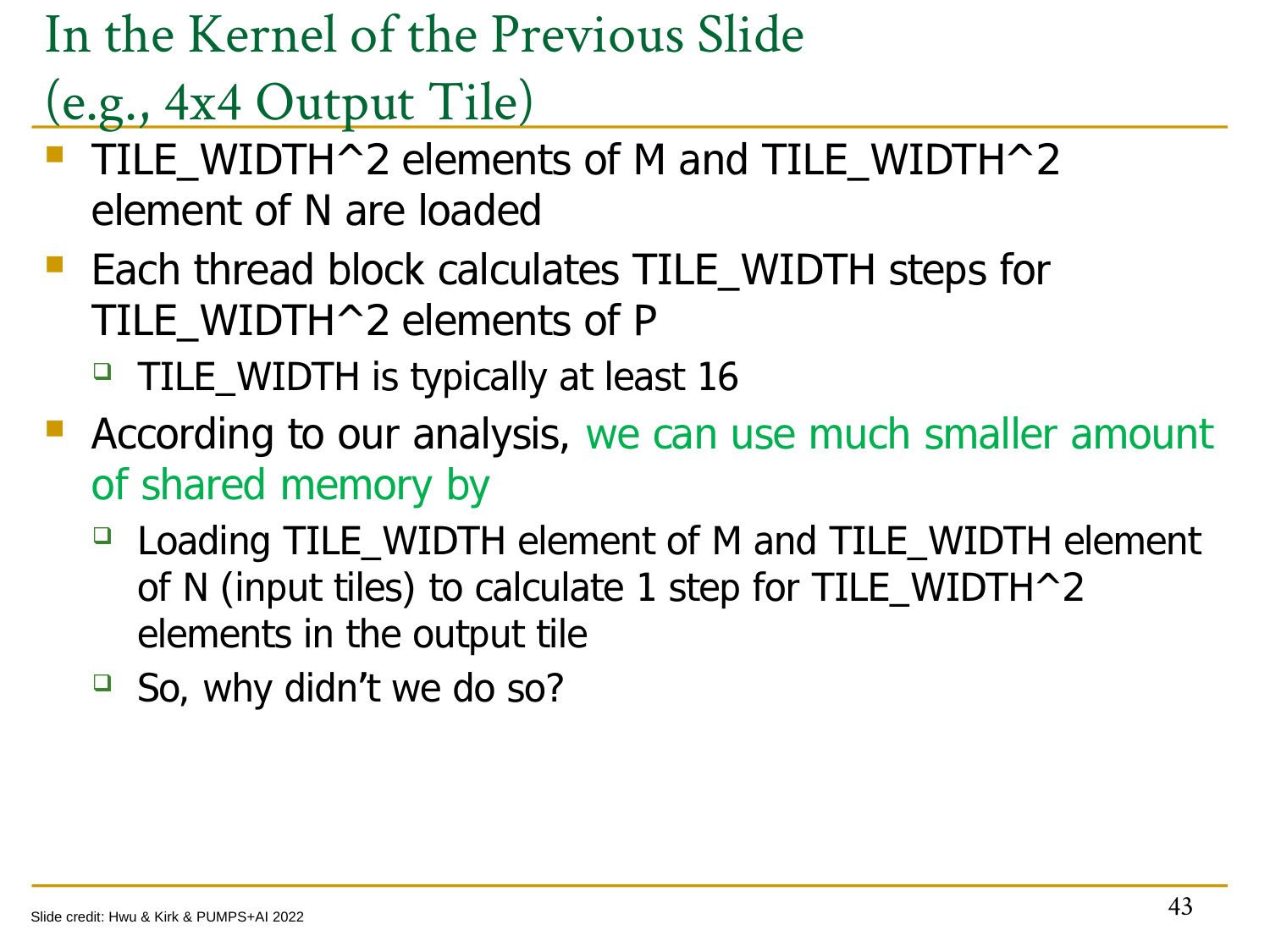

# In the Kernel of the Previous Slide (e.g., 4x4 Output Tile)
TILE_WIDTH^2 elements of M and TILE_WIDTH^2 element of N are loaded
Each thread block calculates TILE_WIDTH steps for TILE_WIDTH^2 elements of P
TILE_WIDTH is typically at least 16
According to our analysis, we can use much smaller amount of shared memory by
Loading TILE_WIDTH element of M and TILE_WIDTH element of N (input tiles) to calculate 1 step for TILE_WIDTH^2 elements in the output tile
So, why didn’t we do so?
43
Slide credit: Hwu & Kirk & PUMPS+AI 2022